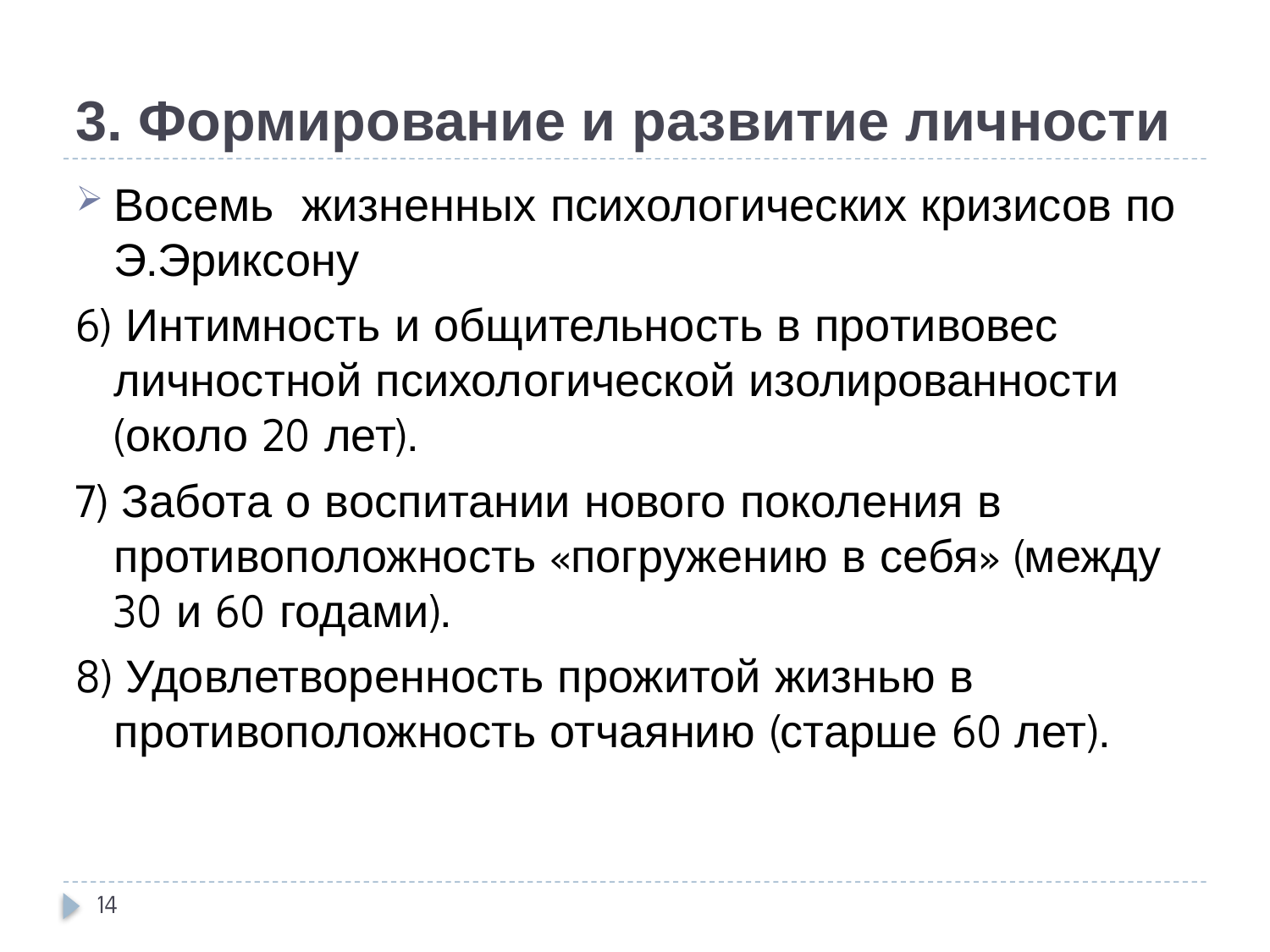

# 3. Формирование и развитие личности
Восемь  жизненных психологических кризисов по Э.Эриксону
6) Интимность и общительность в противовес личностной психологической изолированности (около 20 лет).
7) Забота о воспитании нового поколения в противоположность «погружению в себя» (между 30 и 60 годами).
8) Удовлетворенность прожитой жизнью в противоположность отчаянию (старше 60 лет).

14